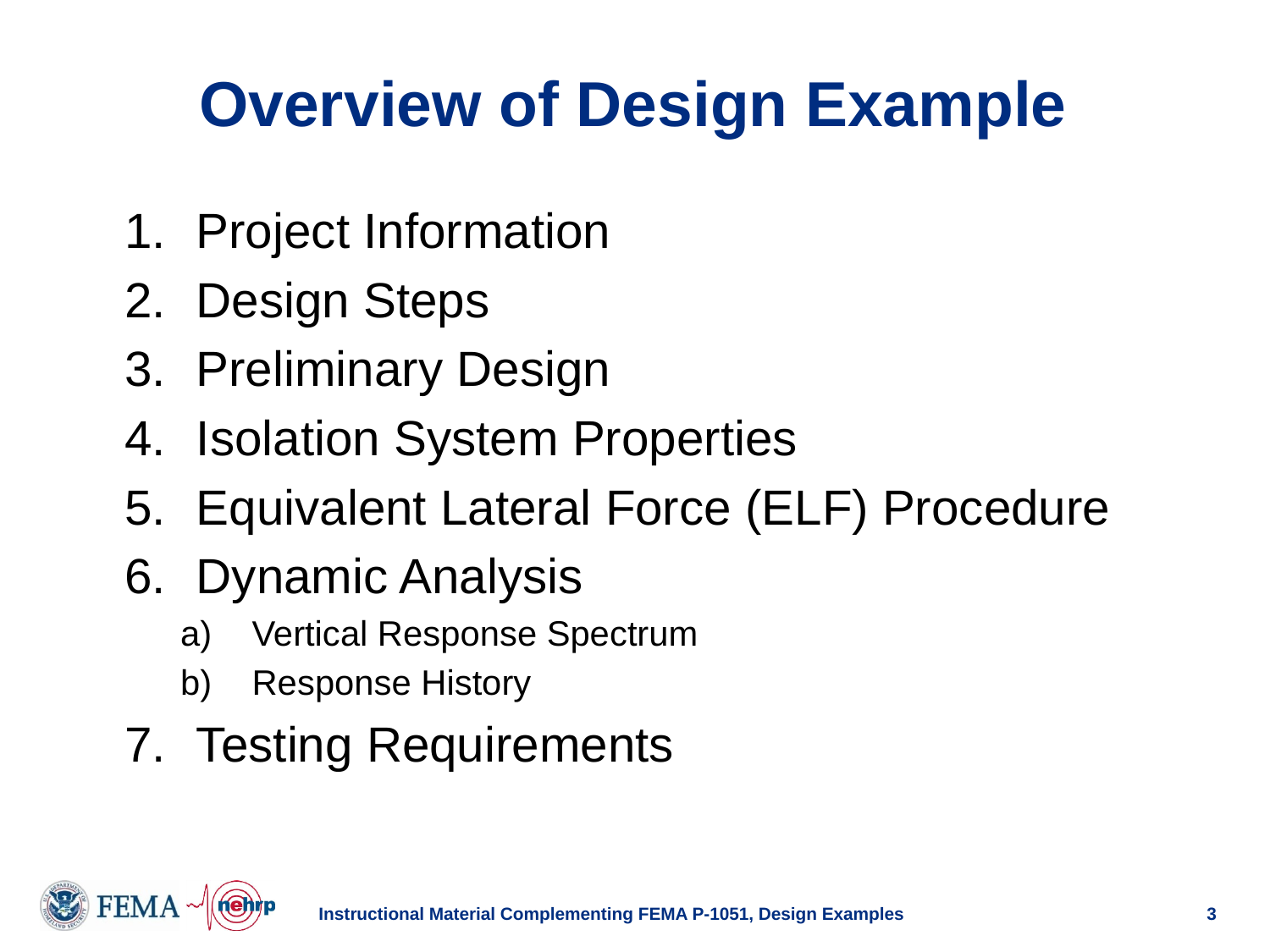

# Overview of Design Example
Project Information
Design Steps
Preliminary Design
Isolation System Properties
Equivalent Lateral Force (ELF) Procedure
Dynamic Analysis
Vertical Response Spectrum
Response History
Testing Requirements

Instructional Material Complementing FEMA P-1051, Design Examples
3